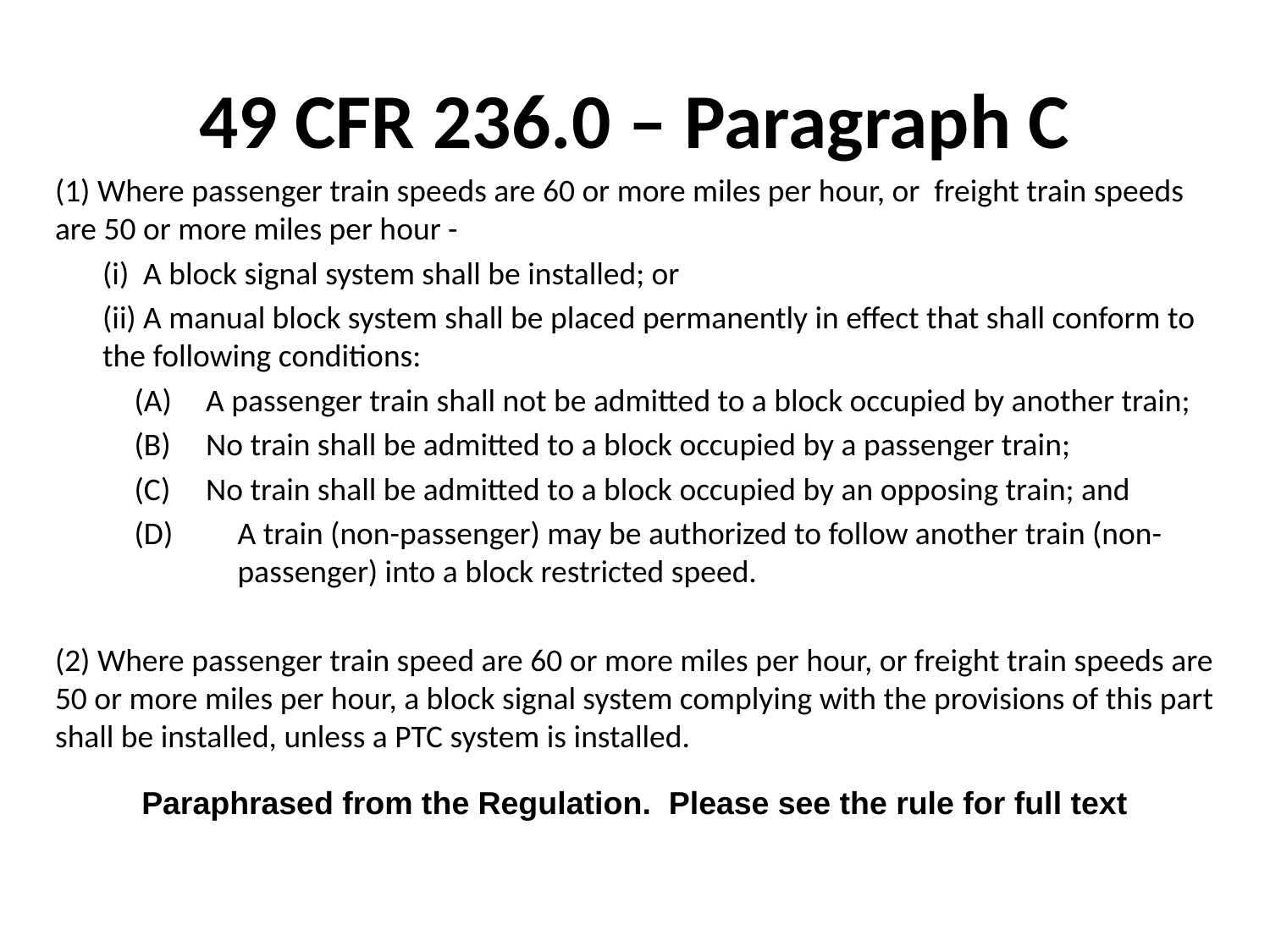

# 49 CFR 236.0 – Paragraph C
(1) Where passenger train speeds are 60 or more miles per hour, or  freight train speeds are 50 or more miles per hour -
(i)  A block signal system shall be installed; or
(ii) A manual block system shall be placed permanently in effect that shall conform to the following conditions:
A passenger train shall not be admitted to a block occupied by another train;
No train shall be admitted to a block occupied by a passenger train;
No train shall be admitted to a block occupied by an opposing train; and
A train (non-passenger) may be authorized to follow another train (non-passenger) into a block restricted speed.

(2) Where passenger train speed are 60 or more miles per hour, or freight train speeds are 50 or more miles per hour, a block signal system complying with the provisions of this part shall be installed, unless a PTC system is installed.
Paraphrased from the Regulation.  Please see the rule for full text